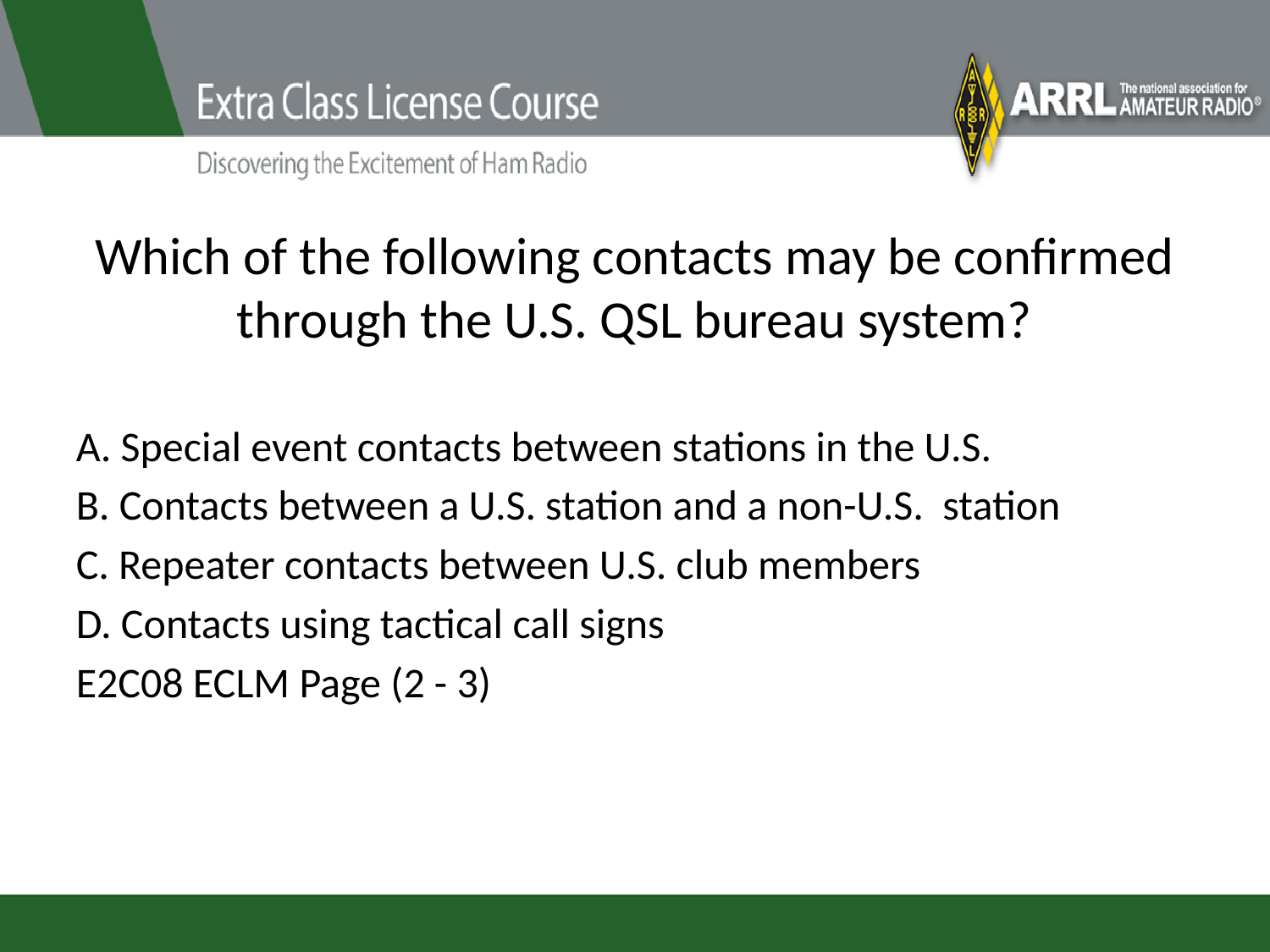

# Which of the following contacts may be confirmed through the U.S. QSL bureau system?
A. Special event contacts between stations in the U.S.
B. Contacts between a U.S. station and a non-U.S.  station
C. Repeater contacts between U.S. club members
D. Contacts using tactical call signs
E2C08 ECLM Page (2 - 3)